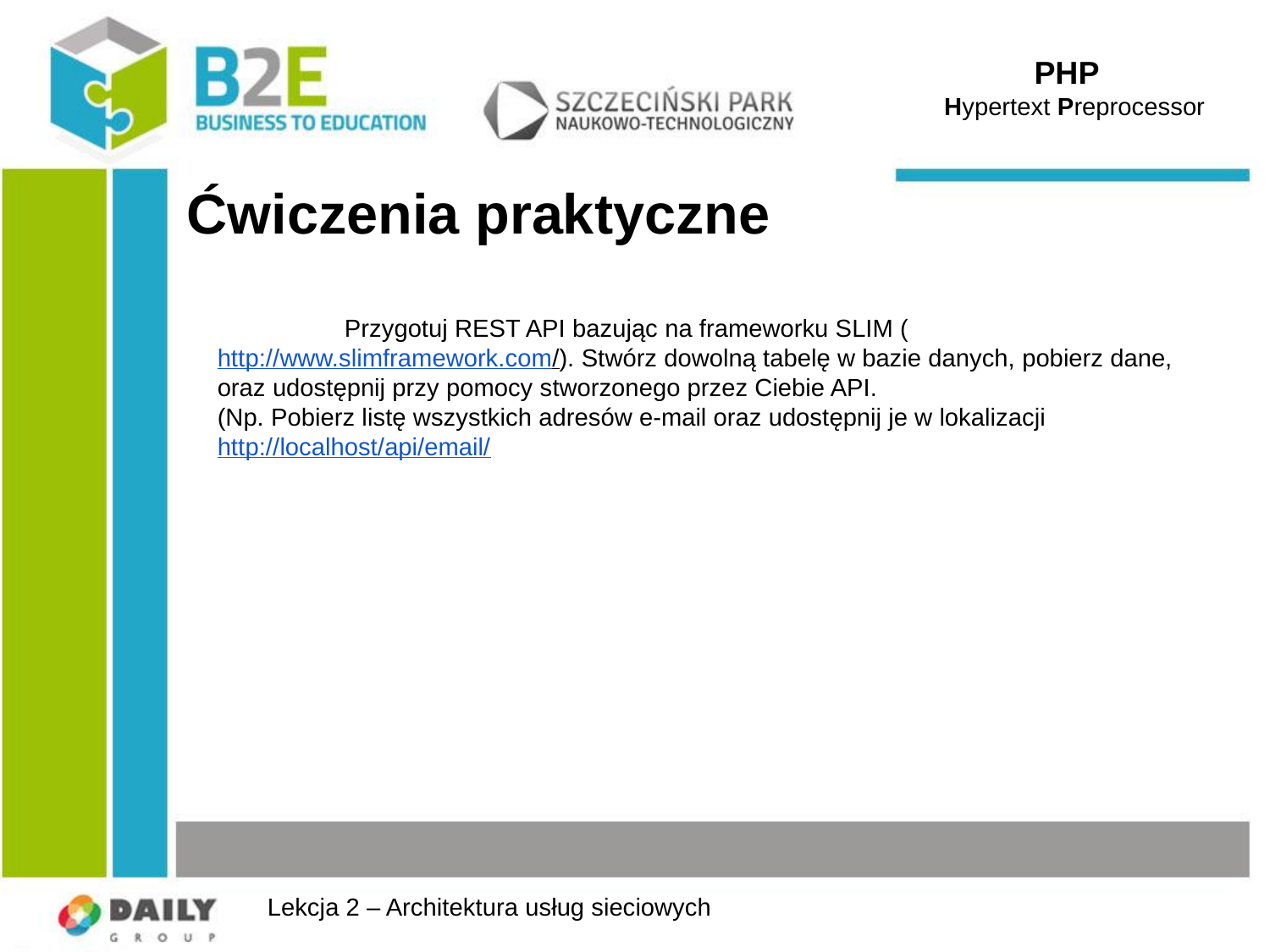

PHP
 Hypertext Preprocessor
# Ćwiczenia praktyczne

	Przygotuj REST API bazując na frameworku SLIM (http://www.slimframework.com/). Stwórz dowolną tabelę w bazie danych, pobierz dane, oraz udostępnij przy pomocy stworzonego przez Ciebie API.
(Np. Pobierz listę wszystkich adresów e-mail oraz udostępnij je w lokalizacji http://localhost/api/email/
Lekcja 2 – Architektura usług sieciowych